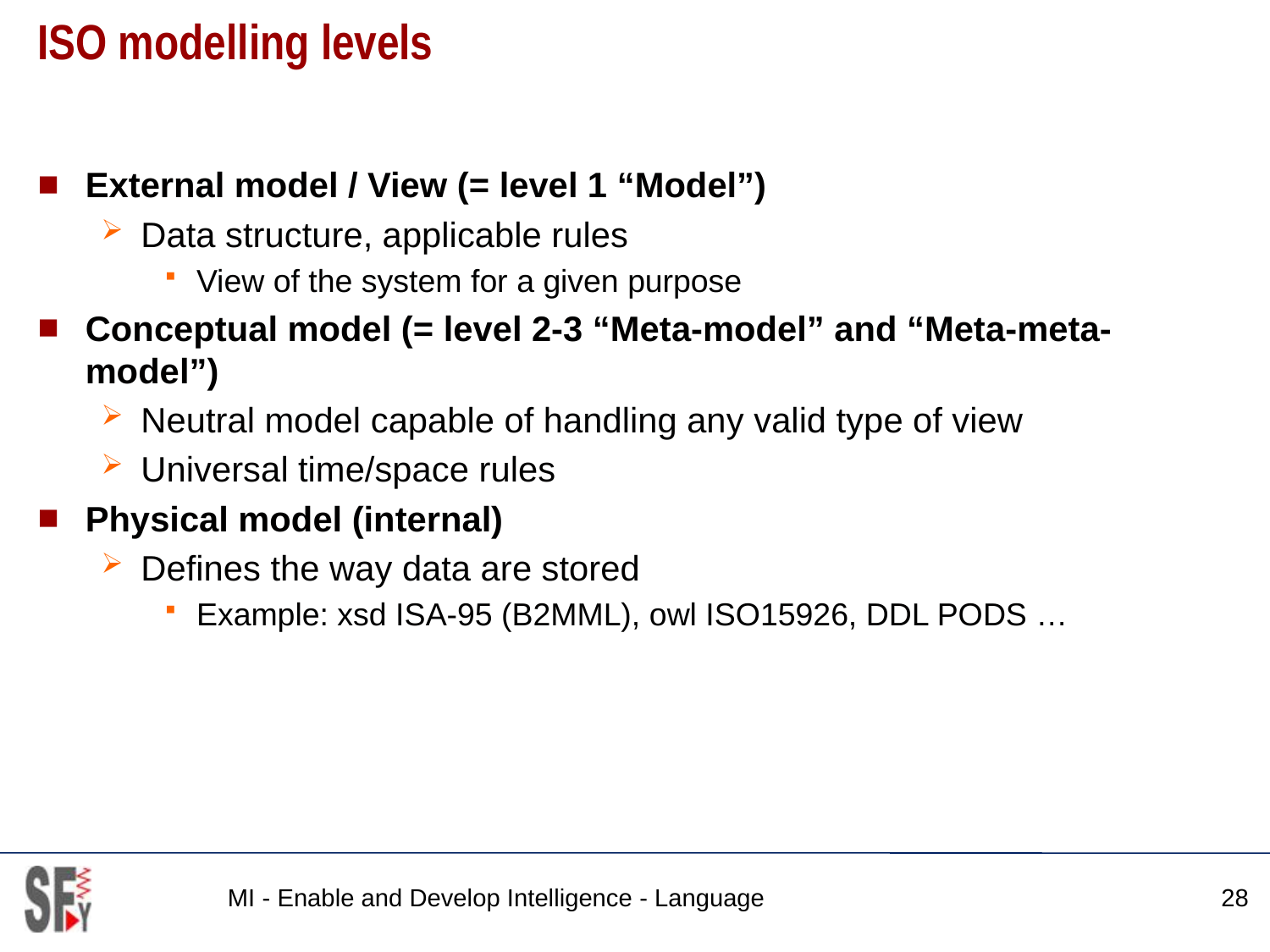

# ISO modelling levels
External model / View (= level 1 “Model”)
Data structure, applicable rules
View of the system for a given purpose
Conceptual model (= level 2-3 “Meta-model” and “Meta-meta-model”)
Neutral model capable of handling any valid type of view
Universal time/space rules
Physical model (internal)
Defines the way data are stored
Example: xsd ISA-95 (B2MML), owl ISO15926, DDL PODS …
MI - Enable and Develop Intelligence - Language
28